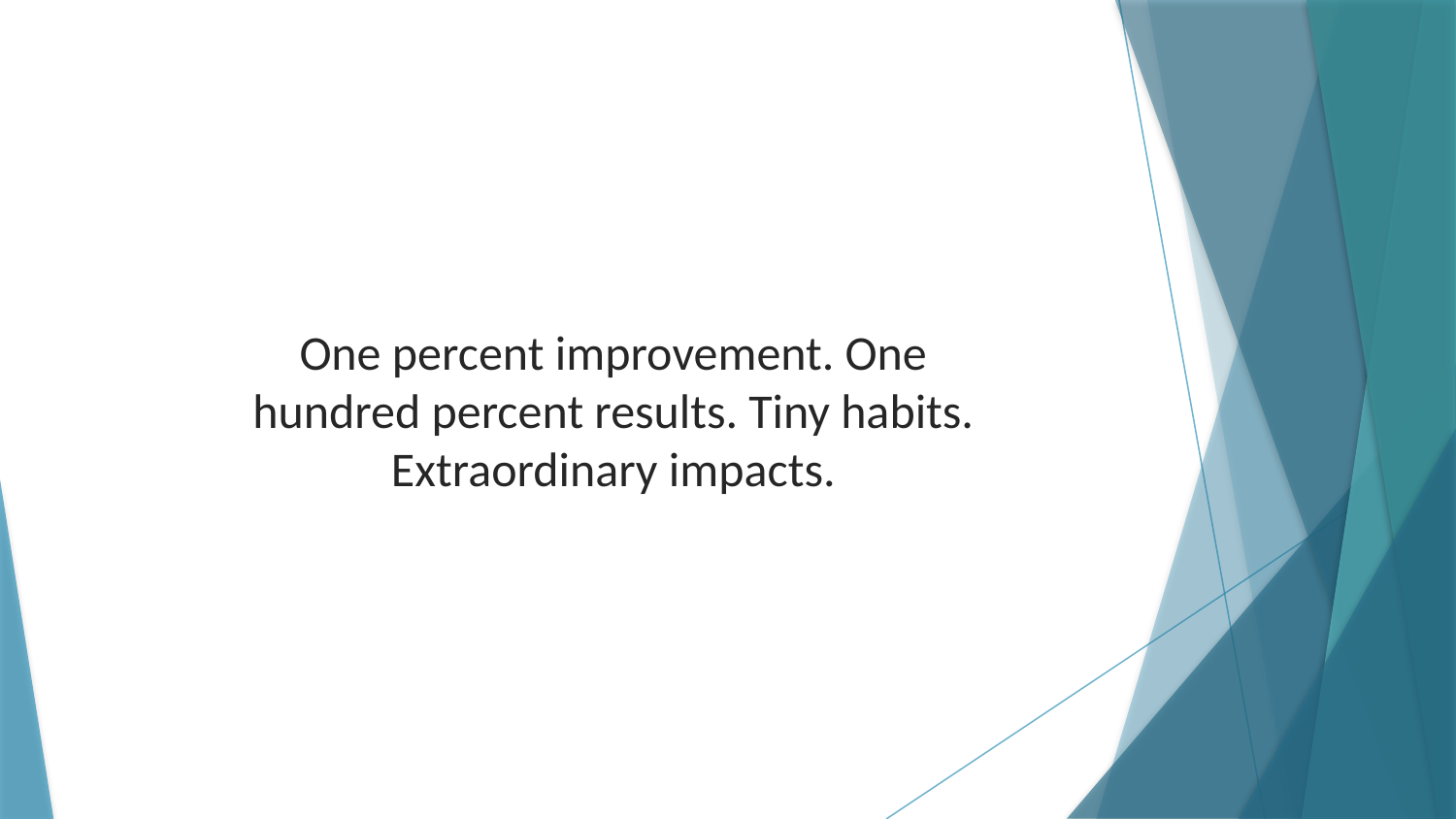

One percent improvement. One hundred percent results. Tiny habits. Extraordinary impacts.